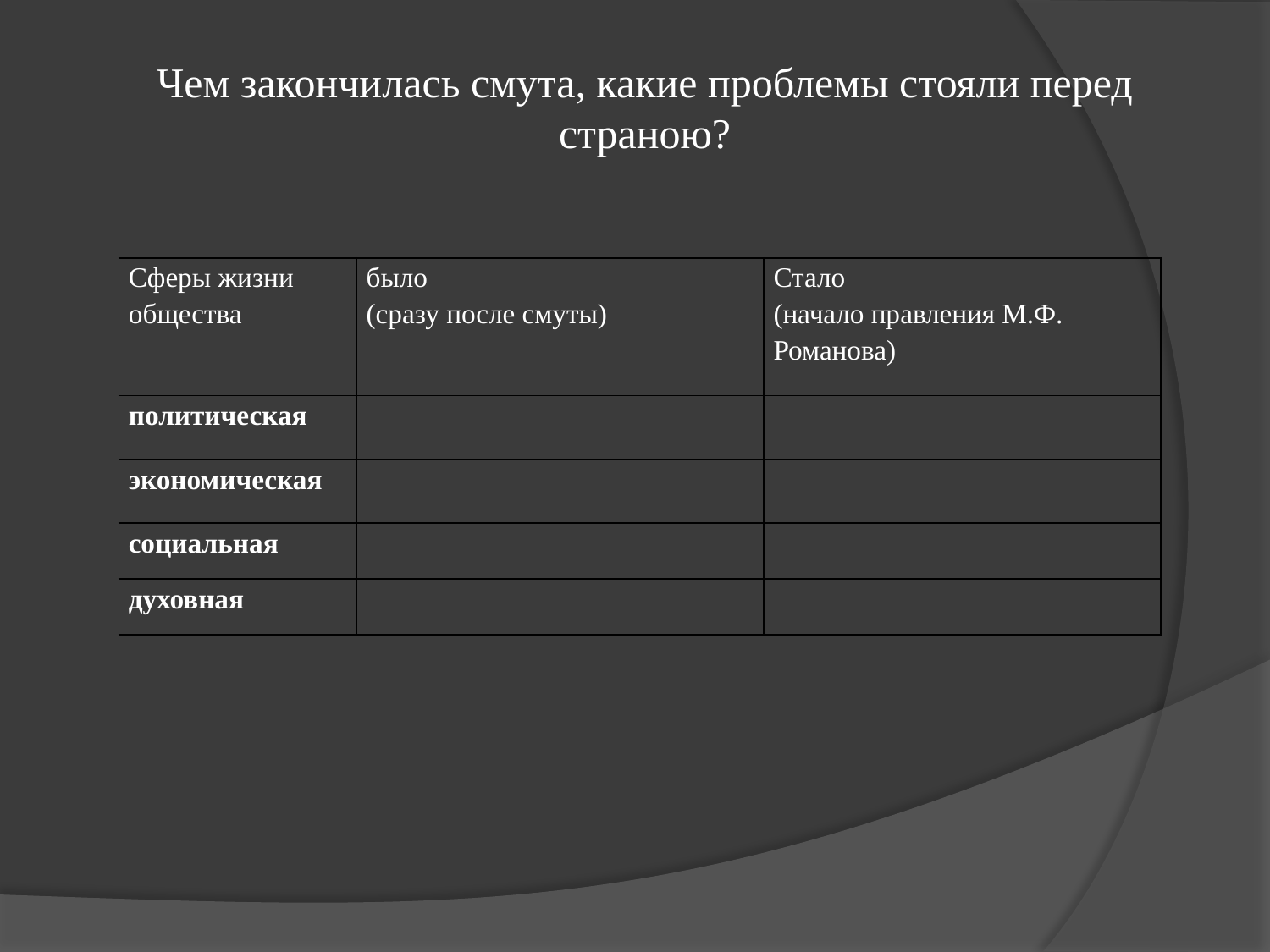

Чем закончилась смута, какие проблемы стояли перед страною?

| Сферы жизни общества | было (сразу после смуты) | Стало (начало правления М.Ф. Романова) |
| --- | --- | --- |
| политическая |  |  |
| экономическая |  |  |
| социальная |  |  |
| духовная |  |  |